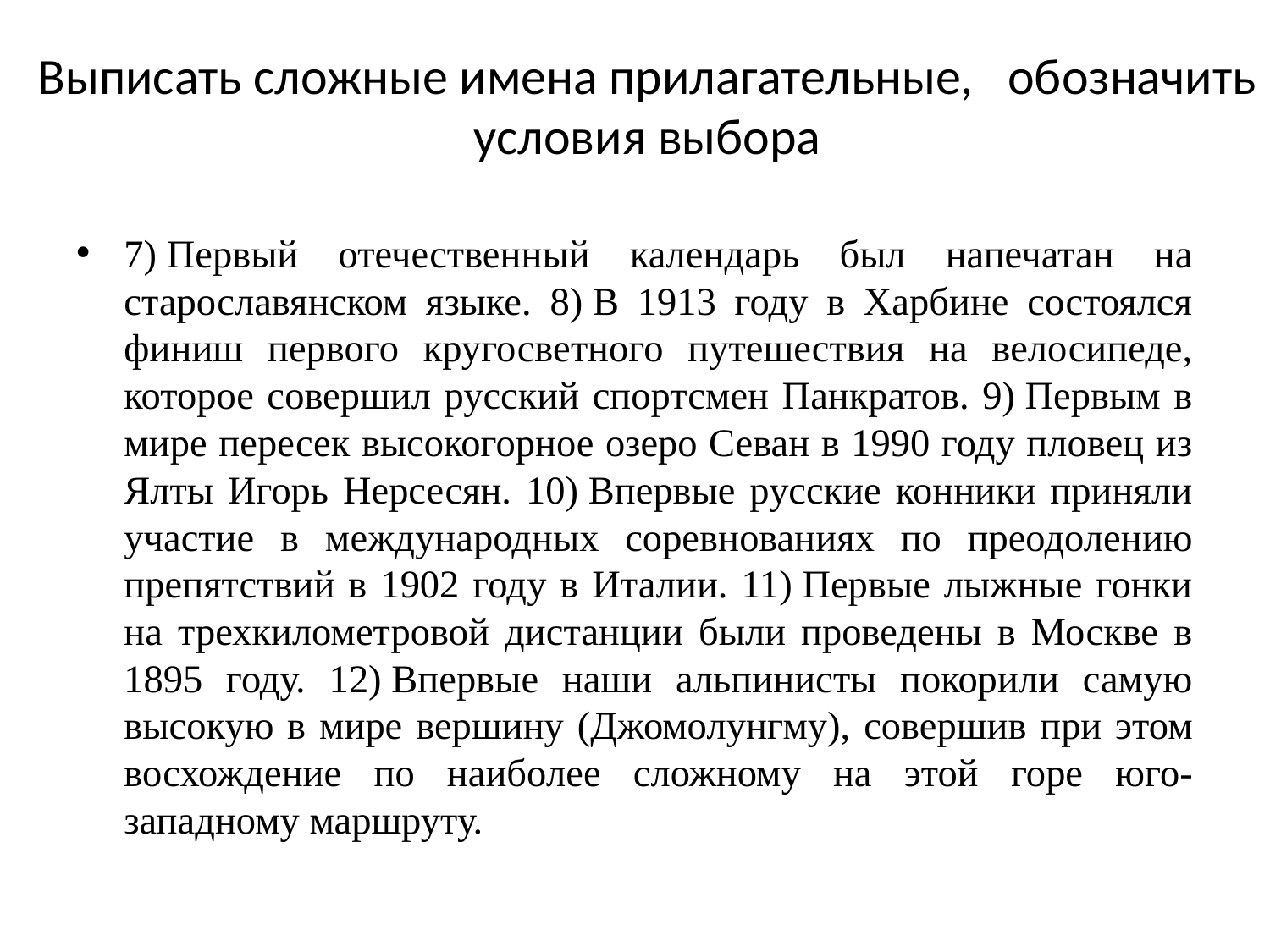

# Выписать сложные имена прилагательные,   обозначить условия выбора
7) Первый отечественный календарь был напечатан на старославянском языке. 8) В 1913 году в Харбине состоялся финиш первого кругосветного путешествия на велосипеде, которое совершил русский спортсмен Панкратов. 9) Первым в мире пересек высокогорное озеро Севан в 1990 году пловец из Ялты Игорь Нерсесян. 10) Впервые русские конники приняли участие в международных соревнованиях по преодолению препятствий в 1902 году в Италии. 11) Первые лыжные гонки на трехкилометровой дистанции были проведены в Москве в 1895 году. 12) Впервые наши альпинисты покорили самую высокую в мире вершину (Джомолунгму), совершив при этом восхождение по наиболее сложному на этой горе юго-западному маршруту.